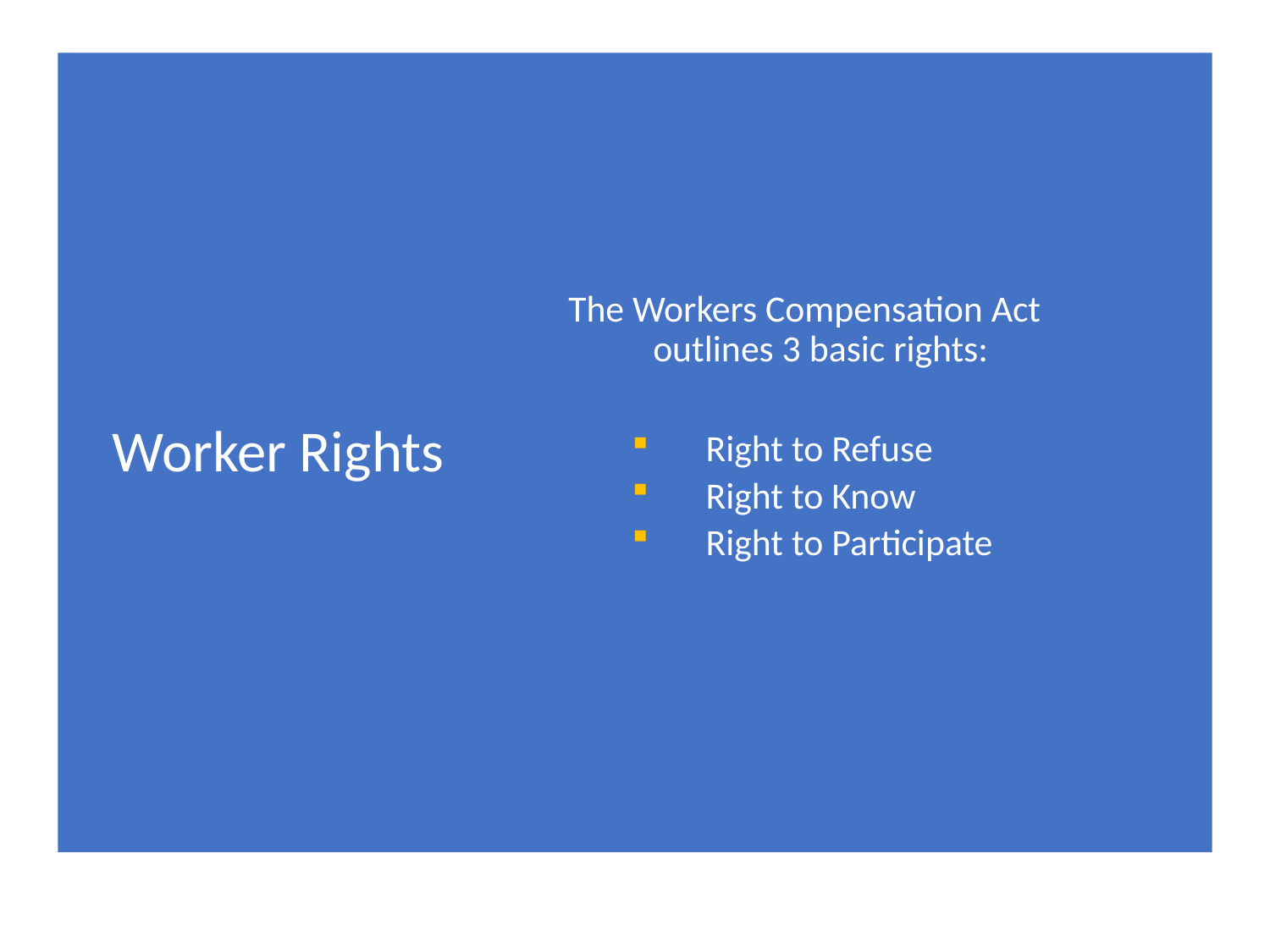

# Worker Rights
The Workers Compensation Act outlines 3 basic rights:

Right to Refuse
Right to Know
Right to Participate